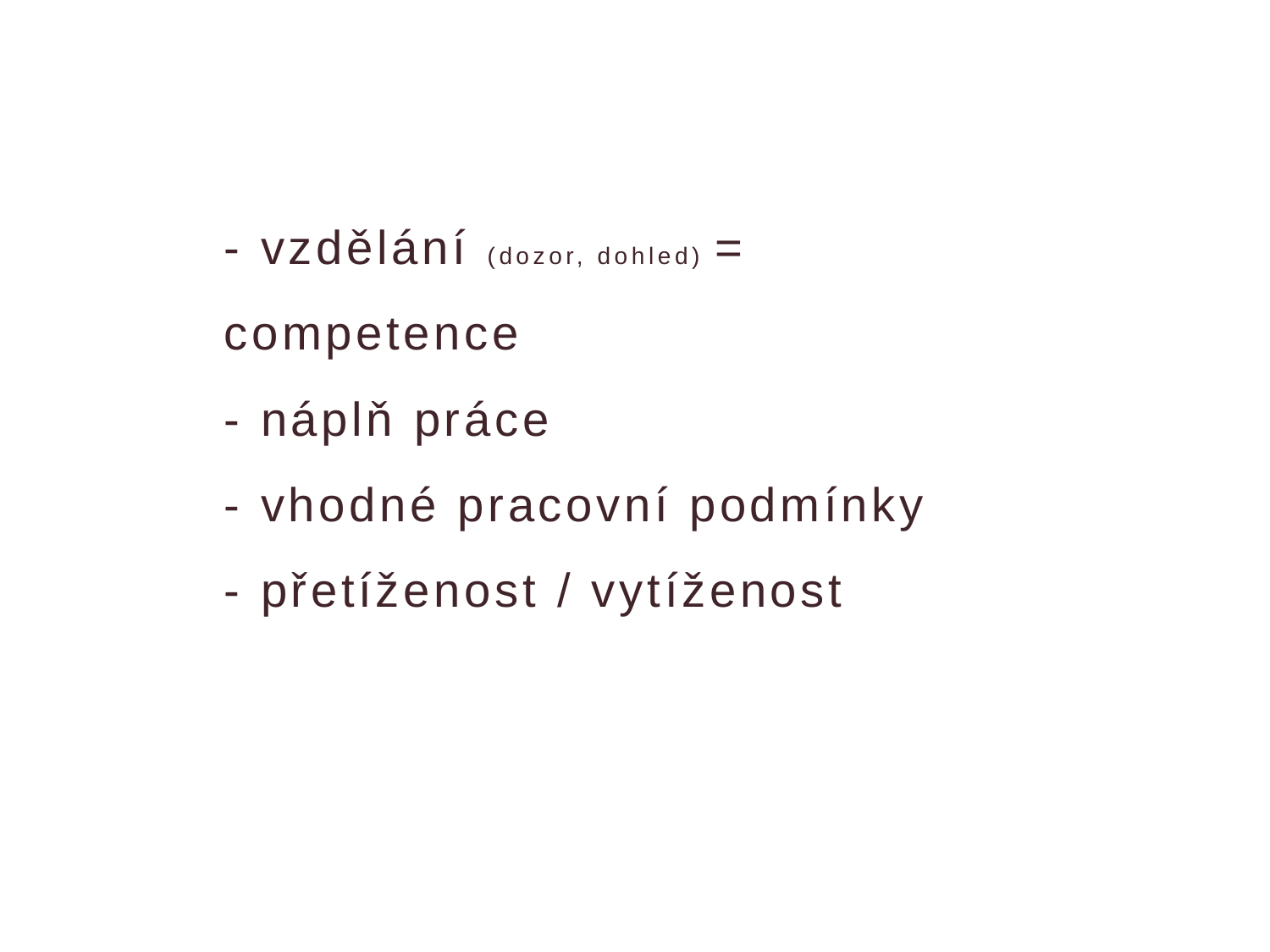

# - vzdělání (dozor, dohled) = competence - náplň práce - vhodné pracovní podmínky - přetíženost / vytíženost